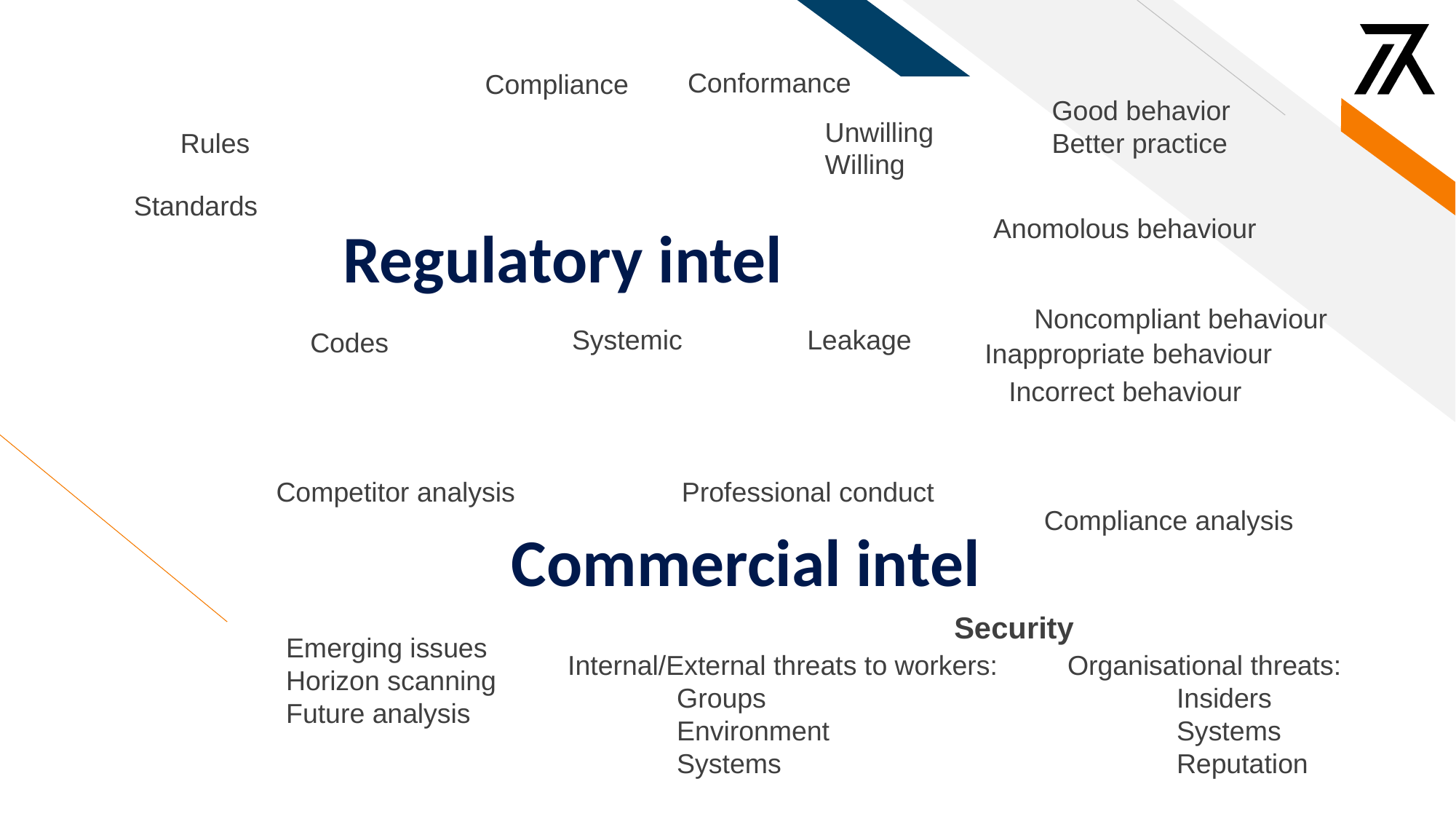

Conformance
Compliance
Good behavior
Better practice
Unwilling
Willing
Rules
# Regulatory intel
Standards
Anomolous behaviour
Noncompliant behaviour
Systemic
Leakage
Codes
Inappropriate behaviour
   Incorrect behaviour
Commercial intel
Competitor analysis
Professional conduct
Compliance analysis
Security
Emerging issues
Horizon scanning
Future analysis
Internal/External threats to workers:
	Groups
	Environment
	Systems
Organisational threats:
	Insiders
	Systems
	Reputation